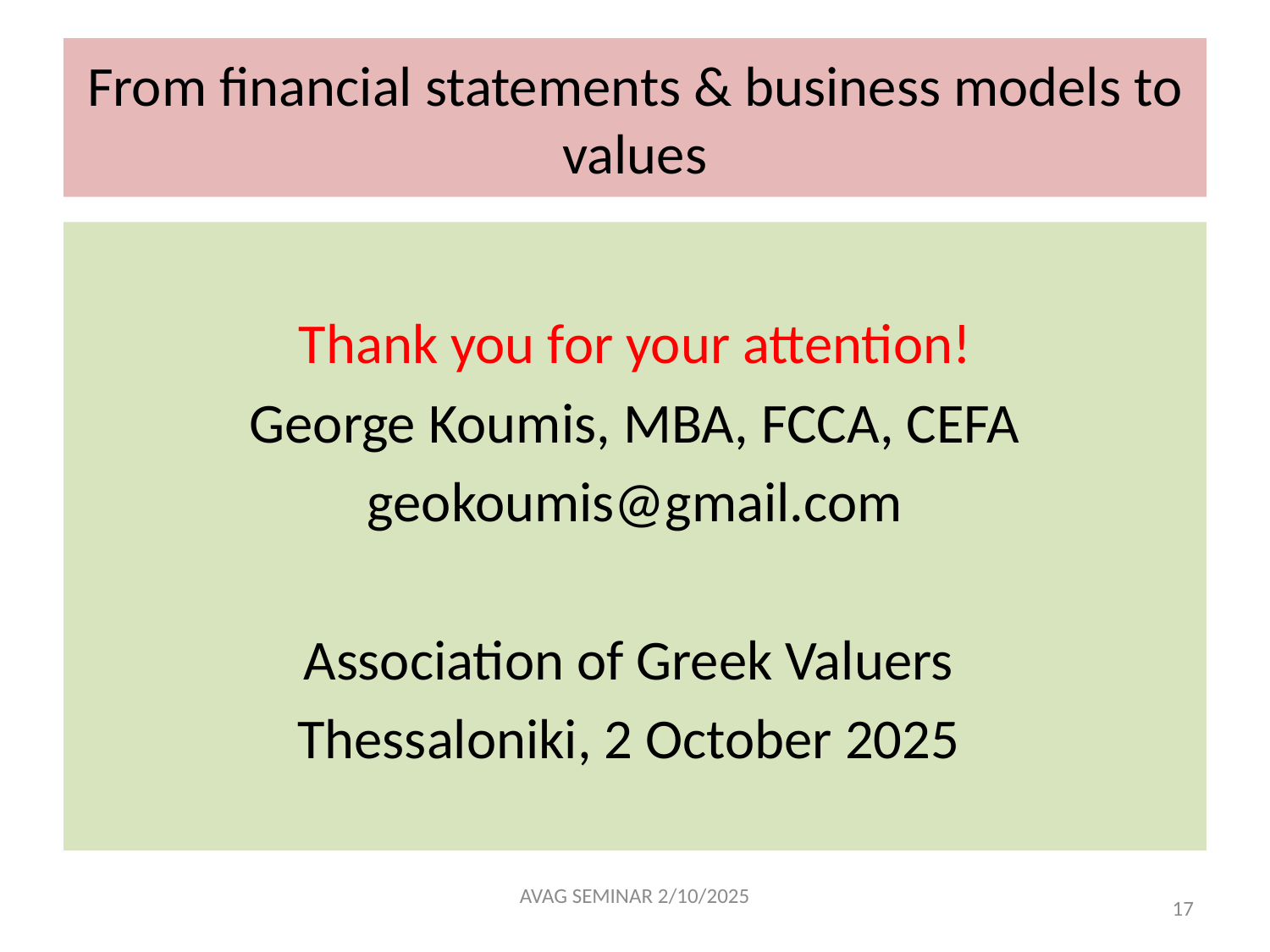

# From financial statements & business models to values

Thank you for your attention!
George Koumis, MBA, FCCA, CEFA
geokoumis@gmail.com

Association of Greek Valuers
Thessaloniki, 2 October 2025
AVAG SEMINAR 2/10/2025

17